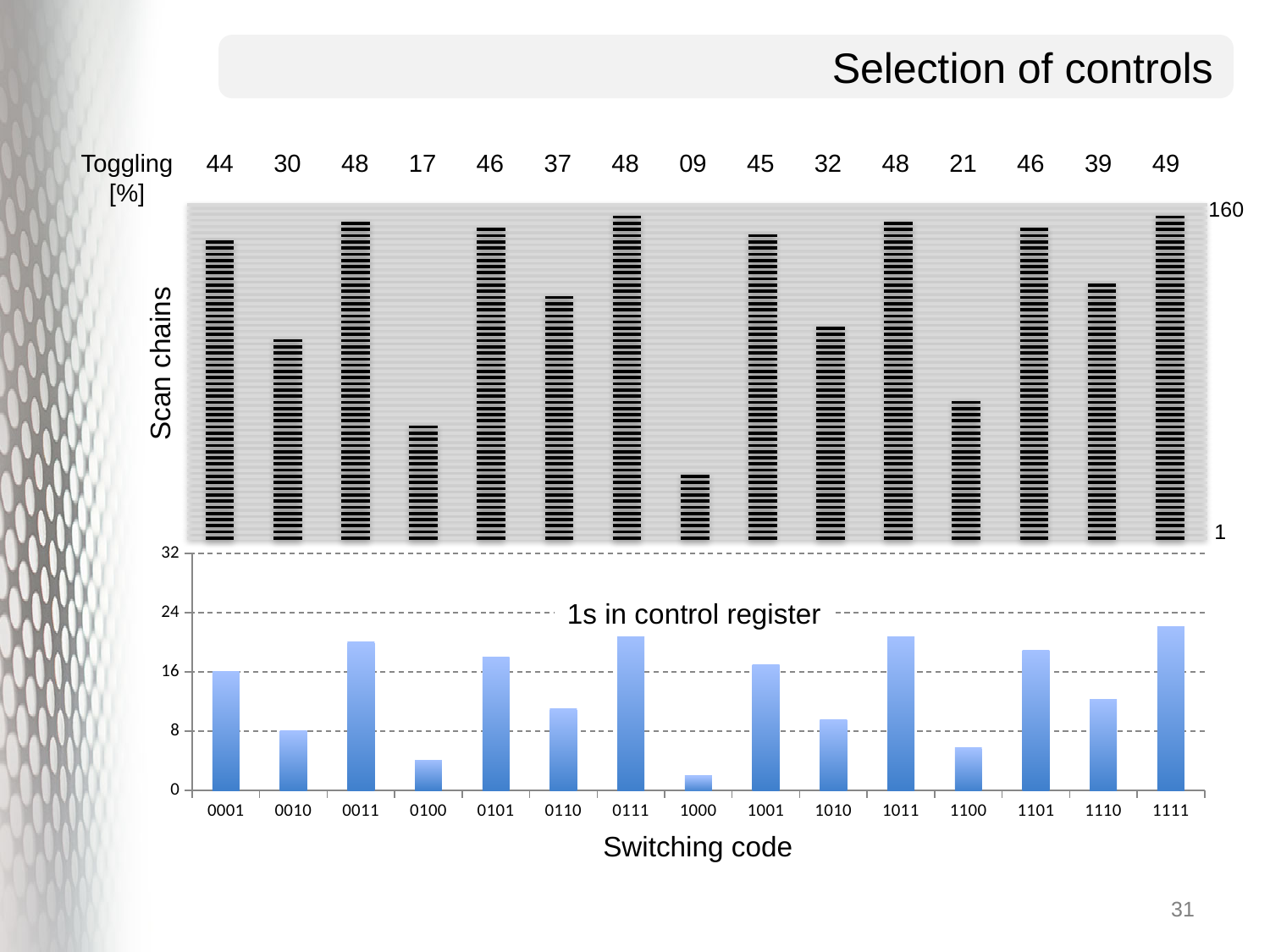

# Selection of controls
Toggling
[%]
44
30
48
17
46
37
48
09
45
32
48
21
46
39
49
160
Scan chains
1

### Chart

| Category |  |
|---|---|
| 0001 | 16.0 |
| 0010 | 8.0 |
| 0011 | 20.0 |
| 0100 | 4.0 |
| 0101 | 18.0 |
| 0110 | 11.0 |
| 0111 | 21.5 |
| 1000 | 2.0 |
| 1001 | 17.0 |
| 1010 | 9.5 |
| 1011 | 20.75 |
| 1100 | 5.75 |
| 1101 | 18.875 |
| 1110 | 12.31250016 |
| 1111 | 22.15624992 |
1s in control register
Switching code